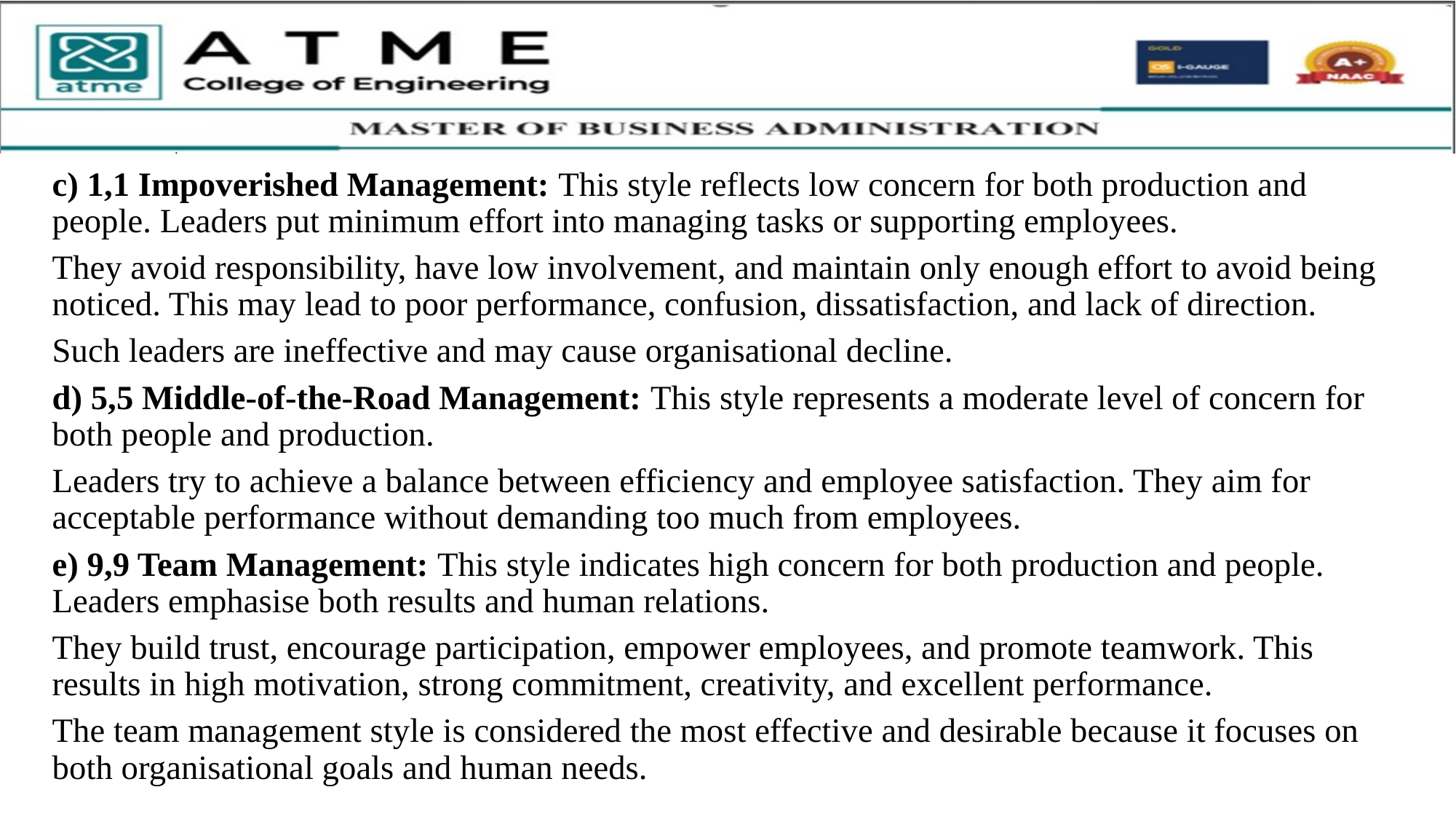

c) 1,1 Impoverished Management: This style reflects low concern for both production and people. Leaders put minimum effort into managing tasks or supporting employees.
They avoid responsibility, have low involvement, and maintain only enough effort to avoid being noticed. This may lead to poor performance, confusion, dissatisfaction, and lack of direction.
Such leaders are ineffective and may cause organisational decline.
d) 5,5 Middle-of-the-Road Management: This style represents a moderate level of concern for both people and production.
Leaders try to achieve a balance between efficiency and employee satisfaction. They aim for acceptable performance without demanding too much from employees.
e) 9,9 Team Management: This style indicates high concern for both production and people. Leaders emphasise both results and human relations.
They build trust, encourage participation, empower employees, and promote teamwork. This results in high motivation, strong commitment, creativity, and excellent performance.
The team management style is considered the most effective and desirable because it focuses on both organisational goals and human needs.